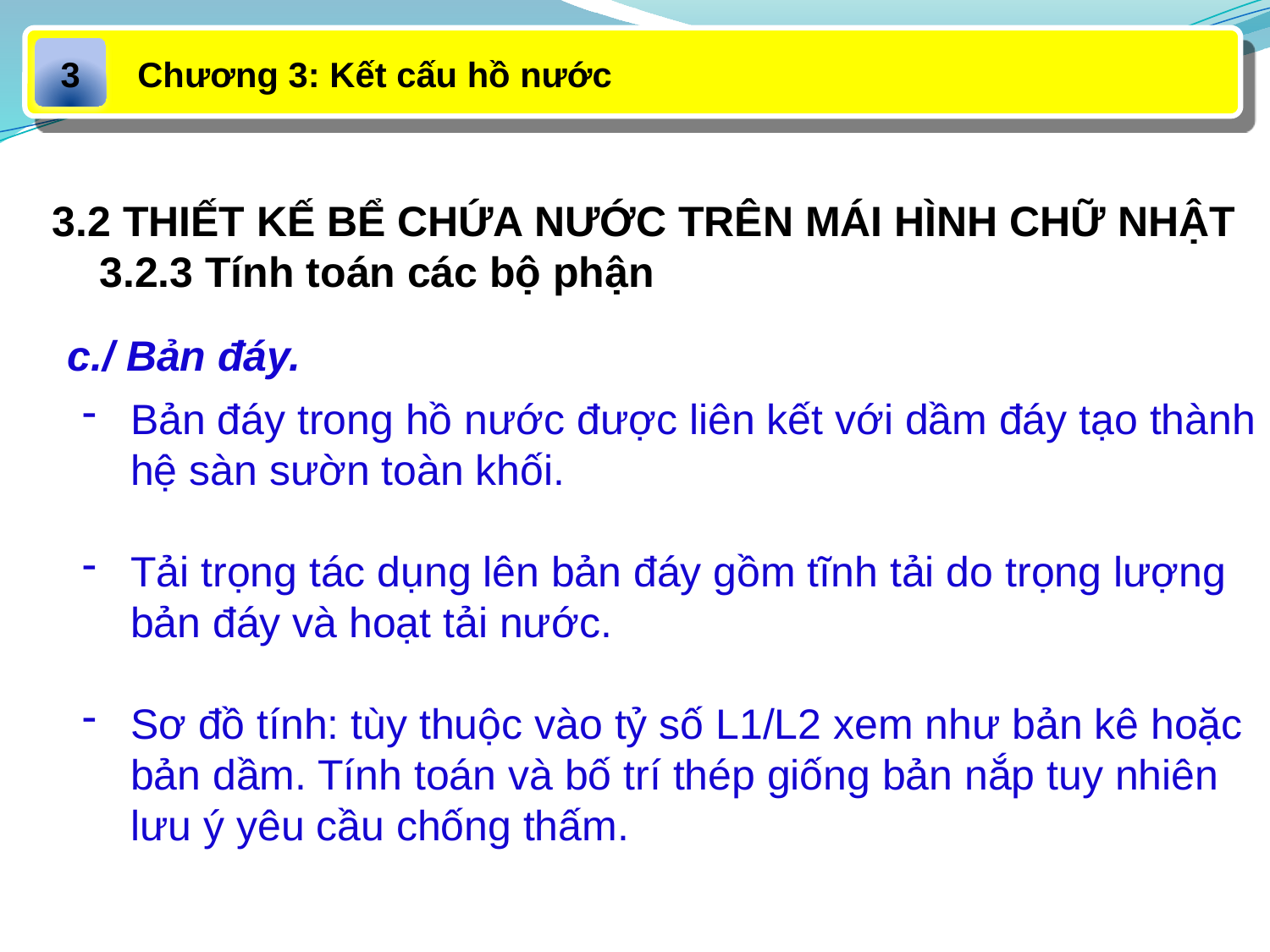

Chương 3: Kết cấu hồ nước
3

3.2 THIẾT KẾ BỂ CHỨA NƯỚC TRÊN MÁI HÌNH CHỮ NHẬT
    3.2.3 Tính toán các bộ phận
c./ Bản đáy.
Bản đáy trong hồ nước được liên kết với dầm đáy tạo thành hệ sàn sườn toàn khối.

Tải trọng tác dụng lên bản đáy gồm tĩnh tải do trọng lượng bản đáy và hoạt tải nước.

Sơ đồ tính: tùy thuộc vào tỷ số L1/L2 xem như bản kê hoặc bản dầm. Tính toán và bố trí thép giống bản nắp tuy nhiên lưu ý yêu cầu chống thấm.